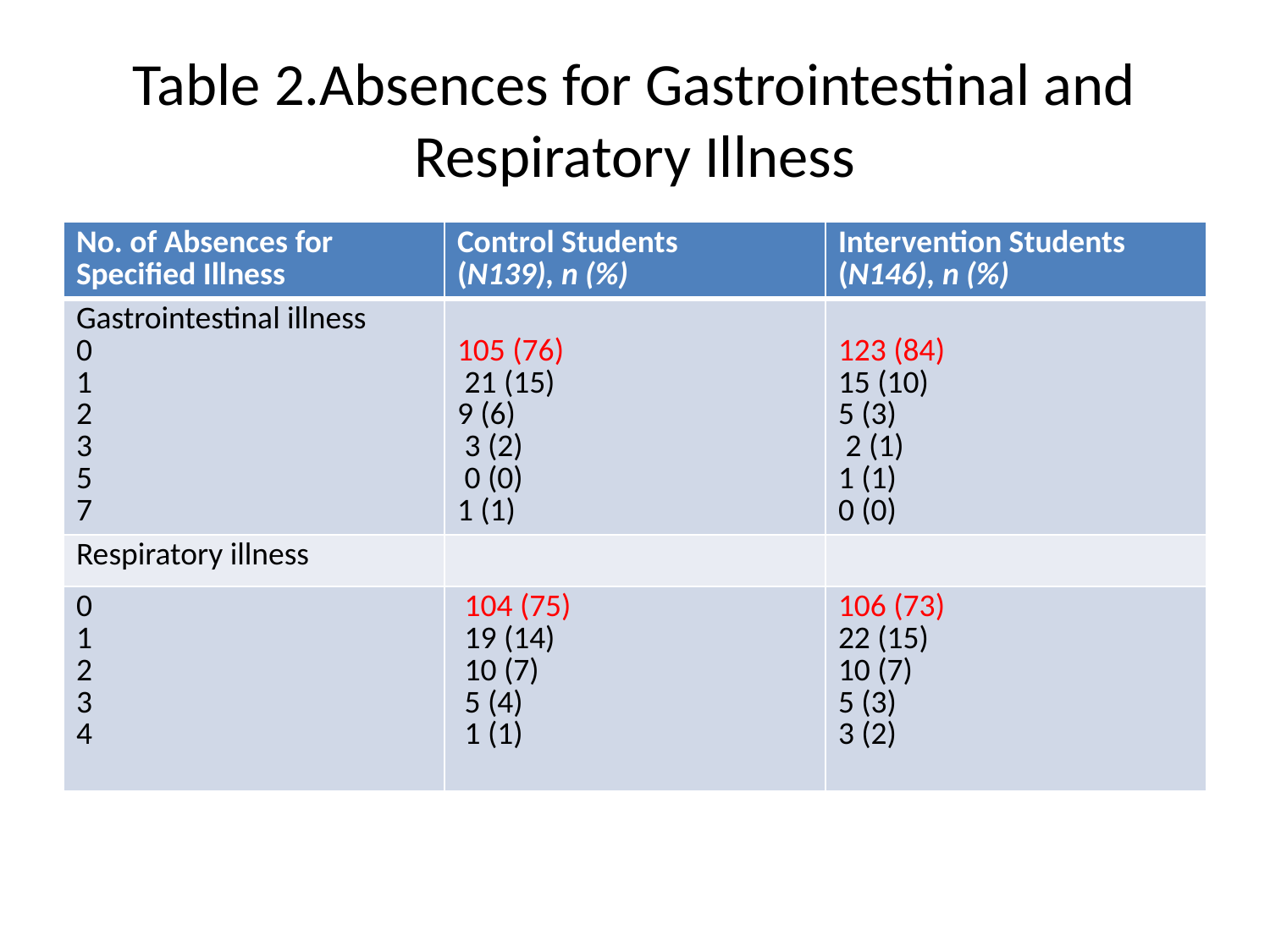

# Table 2.Absences for Gastrointestinal and Respiratory Illness
| No. of Absences for Specified Illness | Control Students (N139), n (%) | Intervention Students (N146), n (%) |
| --- | --- | --- |
| Gastrointestinal illness 0 1 2 3 5 7 | 105 (76) 21 (15) 9 (6) 3 (2) 0 (0) 1 (1) | 123 (84) 15 (10) 5 (3) 2 (1) 1 (1) 0 (0) |
| Respiratory illness |  |  |
| 0 1 2 3 4 | 104 (75) 19 (14) 10 (7) 5 (4) 1 (1) | 106 (73) 22 (15) 10 (7) 5 (3) 3 (2) |